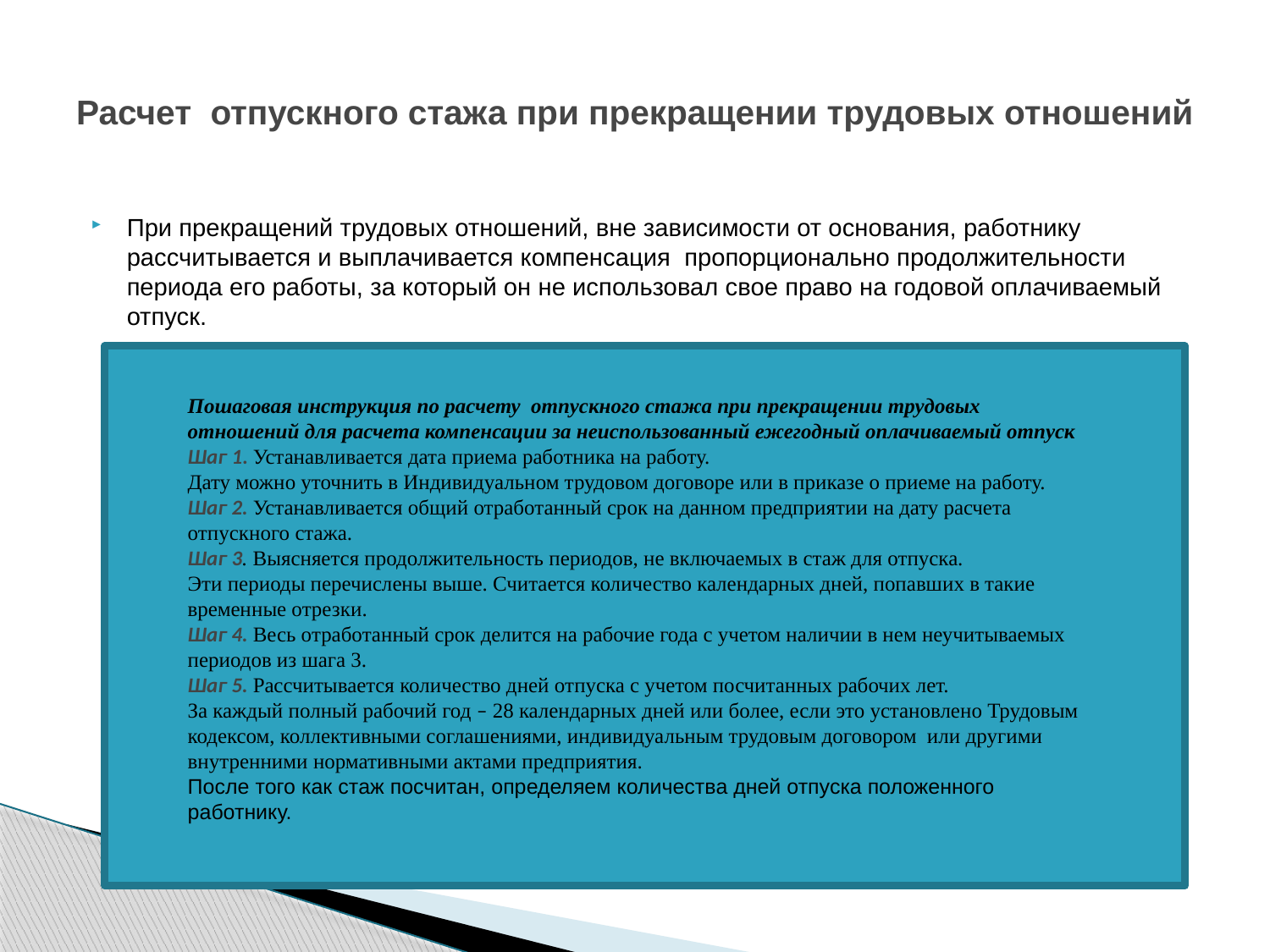

# Расчет  отпускного стажа при прекращении трудовых отношений
При прекращений трудовых отношений, вне зависимости от основания, работнику рассчитывается и выплачивается компенсация  пропорционально продолжительности периода его работы, за который он не использовал свое право на годовой оплачиваемый отпуск.

Пошаговая инструкция по расчету  отпускного стажа при прекращении трудовых отношений для расчета компенсации за неиспользованный ежегодный оплачиваемый отпуск
Шаг 1. Устанавливается дата приема работника на работу.
Дату можно уточнить в Индивидуальном трудовом договоре или в приказе о приеме на работу.
Шаг 2. Устанавливается общий отработанный срок на данном предприятии на дату расчета отпускного стажа.
Шаг 3. Выясняется продолжительность периодов, не включаемых в стаж для отпуска.
Эти периоды перечислены выше. Считается количество календарных дней, попавших в такие временные отрезки.
Шаг 4. Весь отработанный срок делится на рабочие года с учетом наличии в нем неучитываемых периодов из шага 3.
Шаг 5. Рассчитывается количество дней отпуска с учетом посчитанных рабочих лет.
За каждый полный рабочий год – 28 календарных дней или более, если это установлено Трудовым кодексом, коллективными соглашениями, индивидуальным трудовым договором  или другими внутренними нормативными актами предприятия.
После того как стаж посчитан, определяем количества дней отпуска положенного работнику.